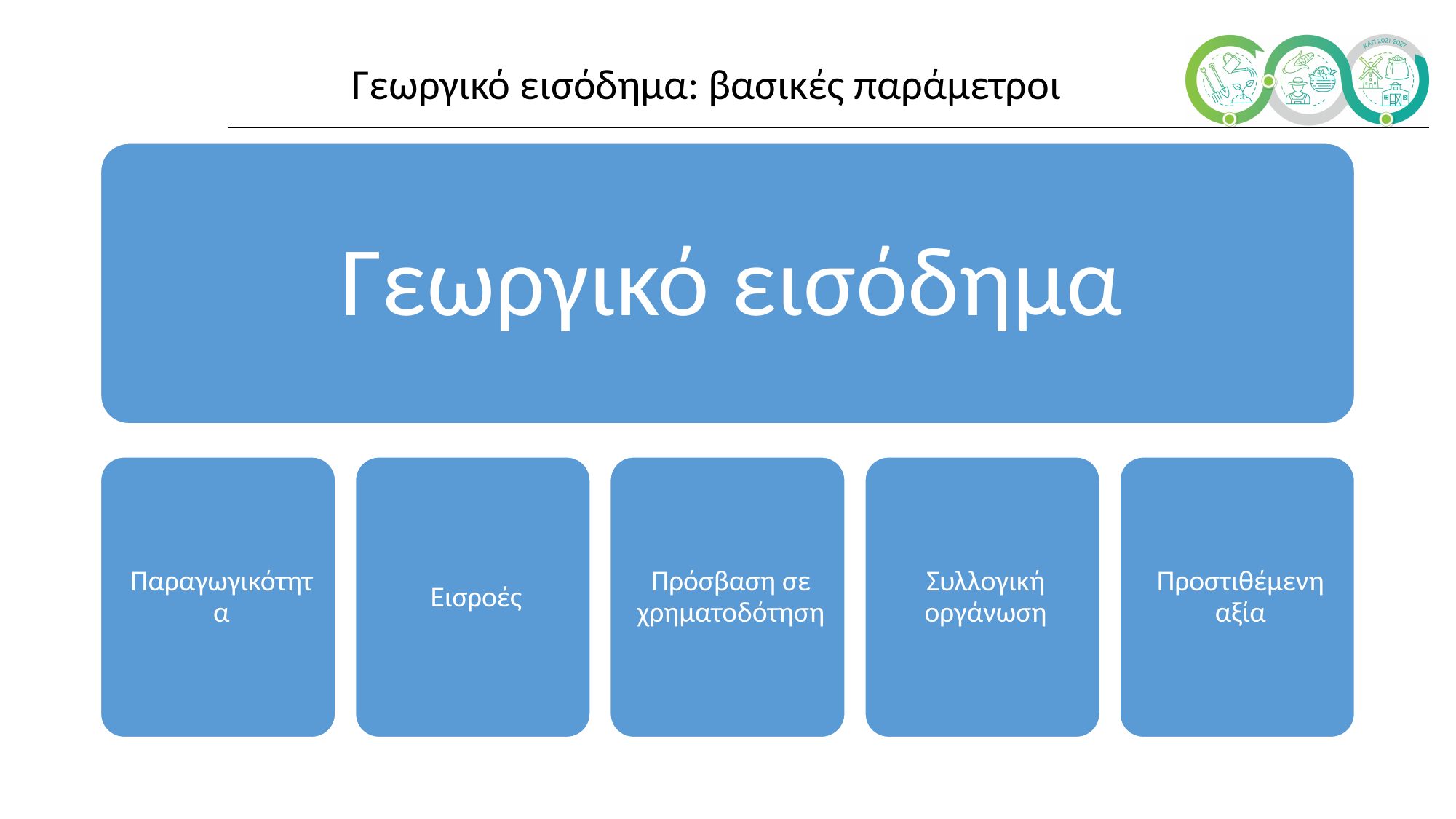

# Γεωργικό εισόδημα: βασικές παράμετροι
Γεωργικό εισόδημα
Παραγωγικότητα
Εισροές
Πρόσβαση σε χρηματοδότηση
Συλλογική οργάνωση
Προστιθέμενη αξία